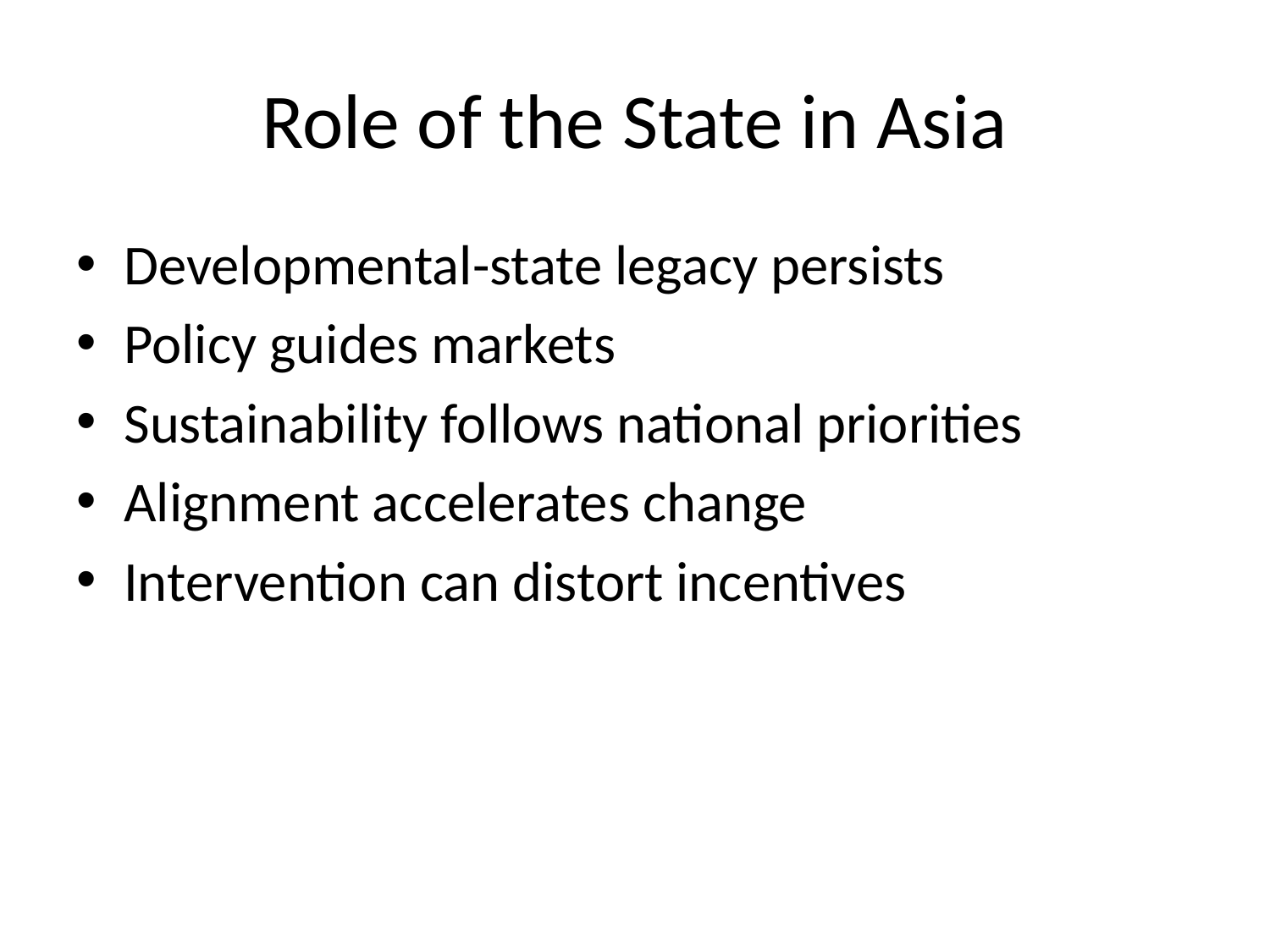

# Role of the State in Asia
Developmental-state legacy persists
Policy guides markets
Sustainability follows national priorities
Alignment accelerates change
Intervention can distort incentives